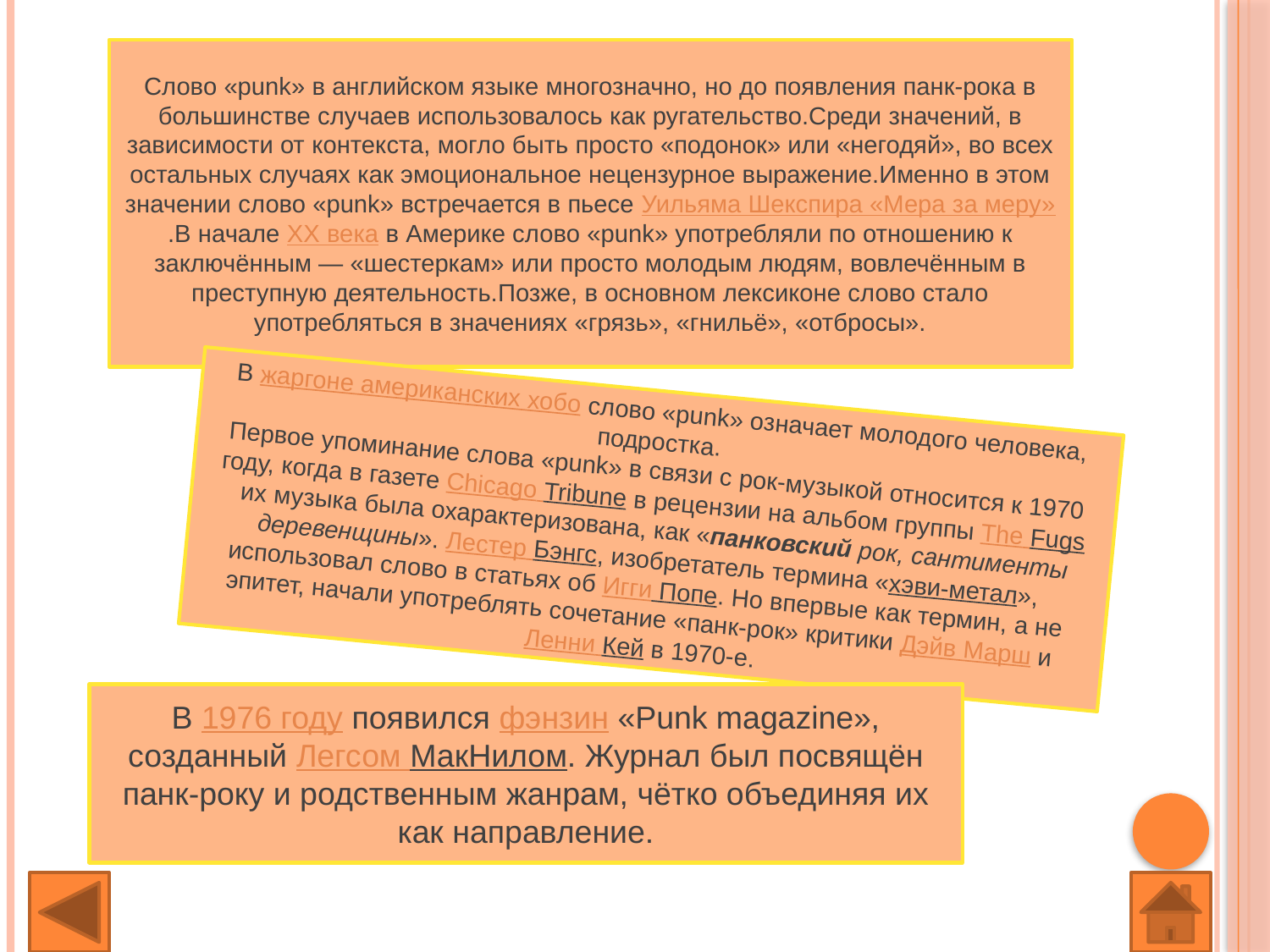

Слово «punk» в английском языке многозначно, но до появления панк-рока в большинстве случаев использовалось как ругательство.Среди значений, в зависимости от контекста, могло быть просто «подонок» или «негодяй», во всех остальных случаях как эмоциональное нецензурное выражение.Именно в этом значении слово «punk» встречается в пьесе Уильяма Шекспира «Мера за меру».В начале XX века в Америке слово «punk» употребляли по отношению к заключённым — «шестеркам» или просто молодым людям, вовлечённым в преступную деятельность.Позже, в основном лексиконе слово стало употребляться в значениях «грязь», «гнильё», «отбросы».

В жаргоне американских хобо слово «punk» означает молодого человека, подростка.
Первое упоминание слова «punk» в связи с рок-музыкой относится к 1970 году, когда в газете Chicago Tribune в рецензии на альбом группы The Fugs их музыка была охарактеризована, как «панковский рок, сантименты деревенщины». Лестер Бэнгс, изобретатель термина «хэви-метал», использовал слово в статьях об Игги Попе. Но впервые как термин, а не эпитет, начали употреблять сочетание «панк-рок» критики Дэйв Марш и Ленни Кей в 1970-е.
В 1976 году появился фэнзин «Punk magazine», созданный Легсом МакНилом. Журнал был посвящён панк-року и родственным жанрам, чётко объединяя их как направление.